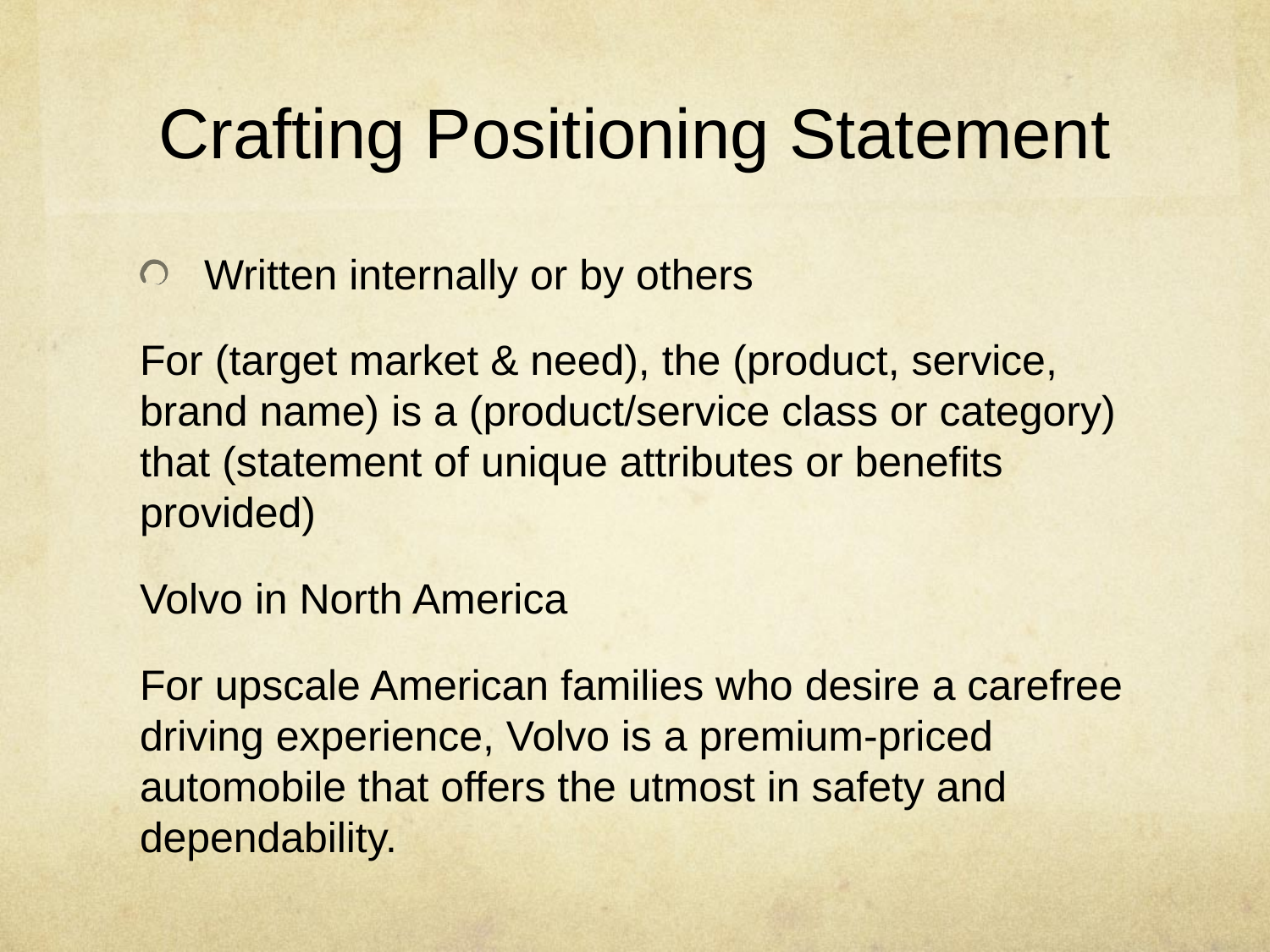

# Crafting Positioning Statement
Written internally or by others
For (target market & need), the (product, service, brand name) is a (product/service class or category) that (statement of unique attributes or benefits provided)
Volvo in North America
For upscale American families who desire a carefree driving experience, Volvo is a premium-priced automobile that offers the utmost in safety and dependability.